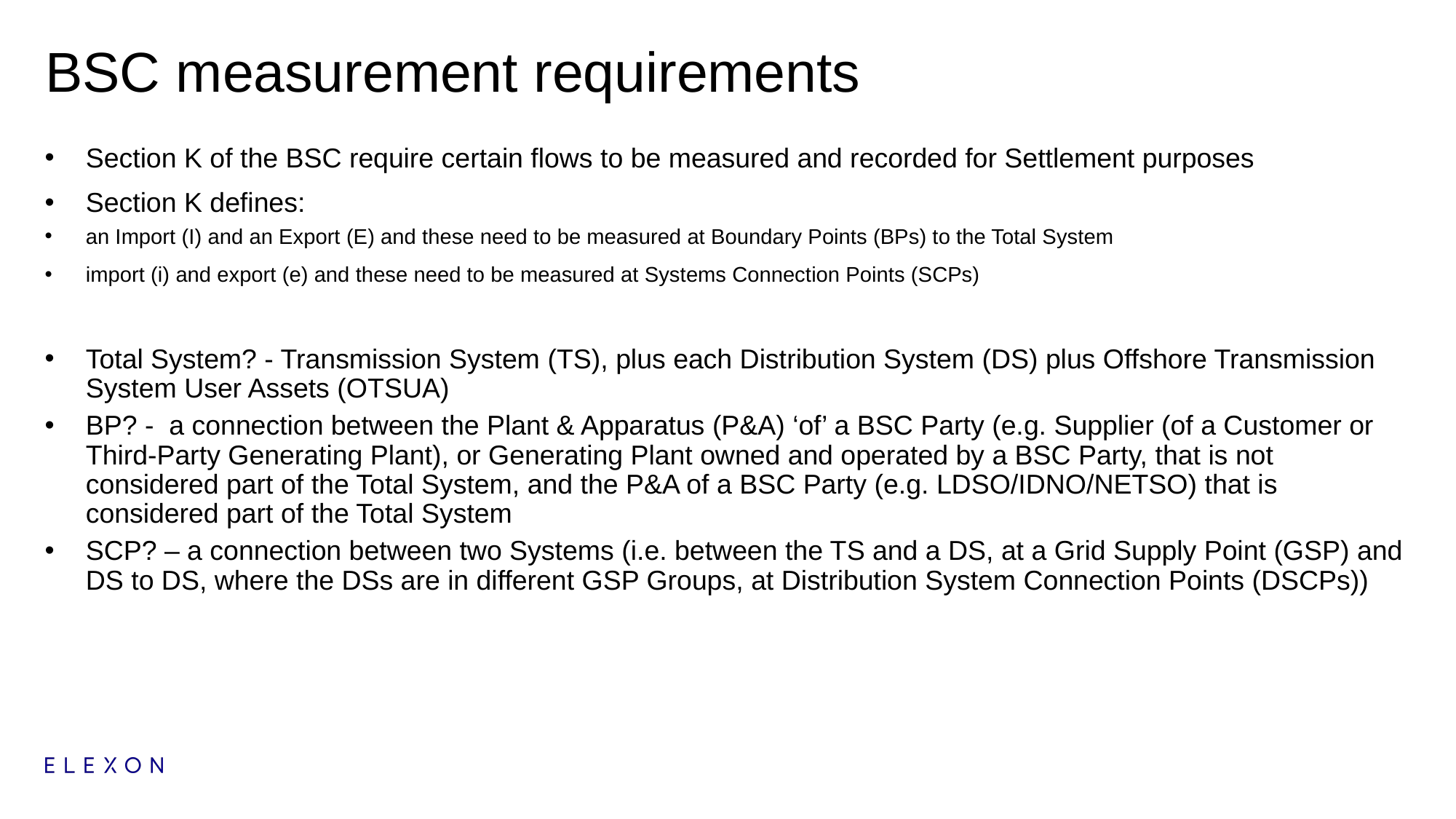

# BSC measurement requirements
Section K of the BSC require certain flows to be measured and recorded for Settlement purposes
Section K defines:
an Import (I) and an Export (E) and these need to be measured at Boundary Points (BPs) to the Total System
import (i) and export (e) and these need to be measured at Systems Connection Points (SCPs)

Total System? - Transmission System (TS), plus each Distribution System (DS) plus Offshore Transmission System User Assets (OTSUA)
BP? -  a connection between the Plant & Apparatus (P&A) ‘of’ a BSC Party (e.g. Supplier (of a Customer or Third-Party Generating Plant), or Generating Plant owned and operated by a BSC Party, that is not considered part of the Total System, and the P&A of a BSC Party (e.g. LDSO/IDNO/NETSO) that is considered part of the Total System
SCP? – a connection between two Systems (i.e. between the TS and a DS, at a Grid Supply Point (GSP) and DS to DS, where the DSs are in different GSP Groups, at Distribution System Connection Points (DSCPs))